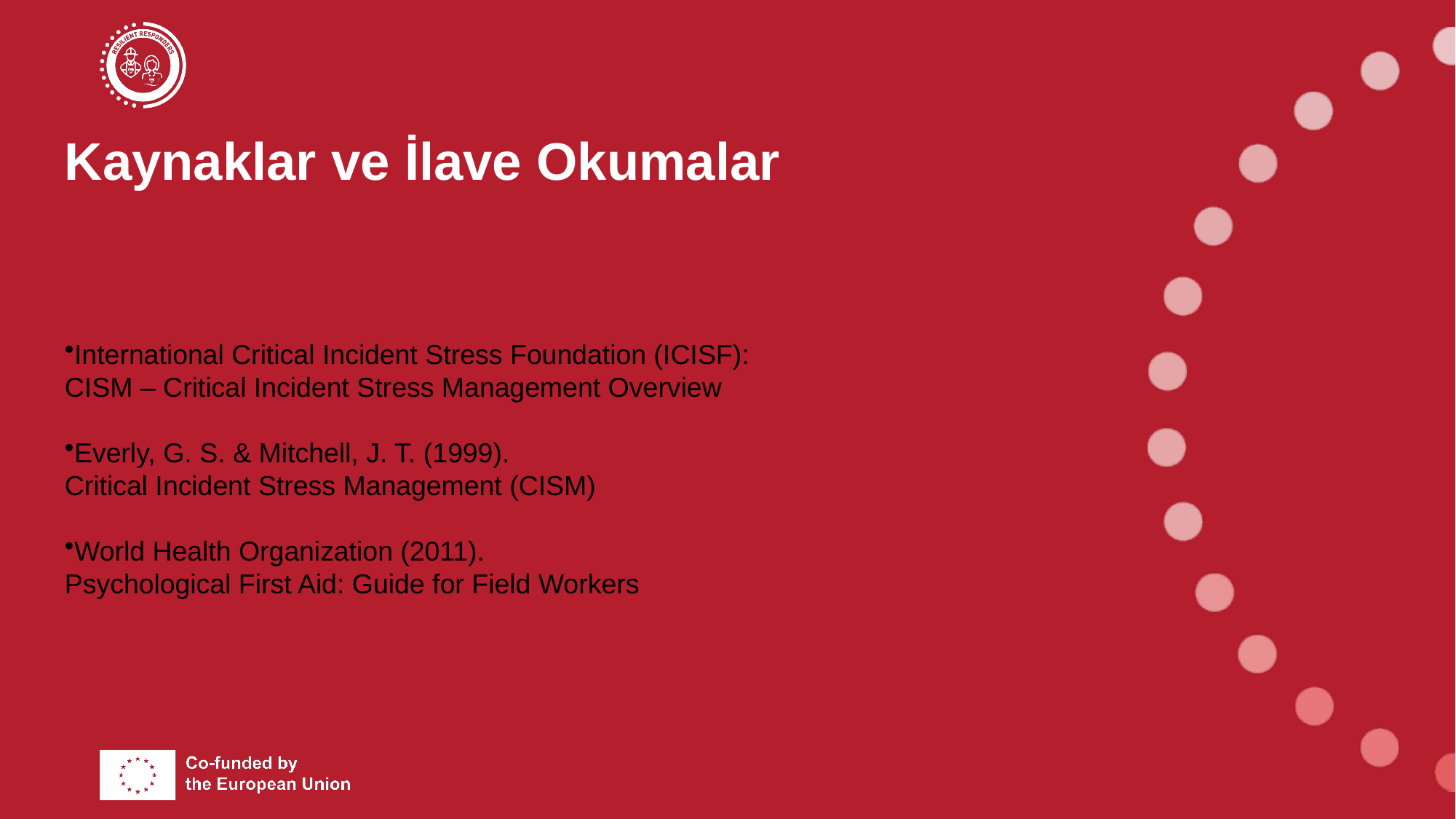

# Kaynaklar ve İlave Okumalar
International Critical Incident Stress Foundation (ICISF):
CISM – Critical Incident Stress Management Overview

Everly, G. S. & Mitchell, J. T. (1999).
Critical Incident Stress Management (CISM)

World Health Organization (2011).
Psychological First Aid: Guide for Field Workers